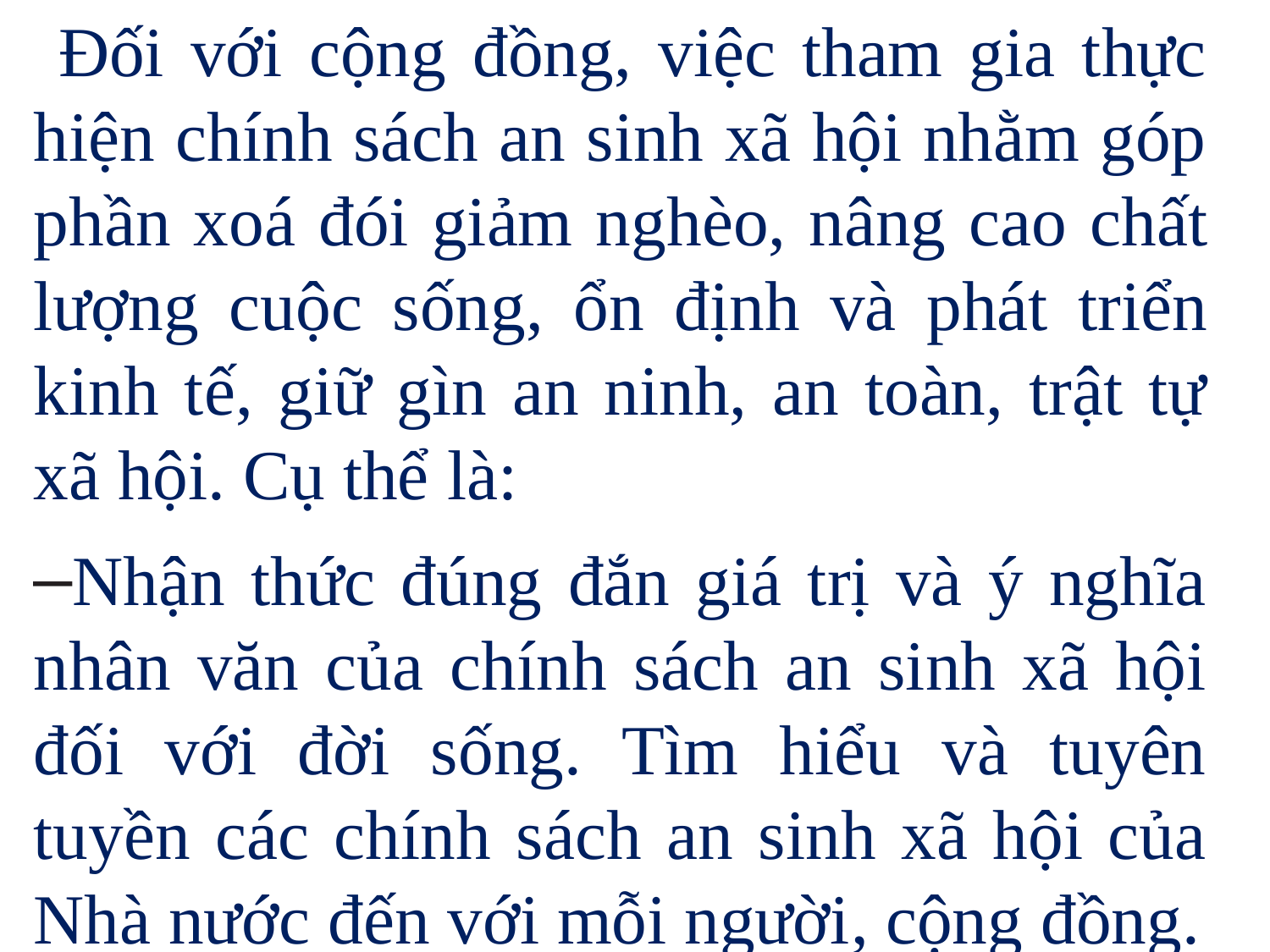

Đối với cộng đồng, việc tham gia thực hiện chính sách an sinh xã hội nhằm góp phần xoá đói giảm nghèo, nâng cao chất lượng cuộc sống, ổn định và phát triển kinh tế, giữ gìn an ninh, an toàn, trật tự xã hội. Cụ thể là:
Nhận thức đúng đắn giá trị và ý nghĩa nhân văn của chính sách an sinh xã hội đối với đời sống. Tìm hiểu và tuyên tuyền các chính sách an sinh xã hội của Nhà nước đến với mỗi người, cộng đồng.